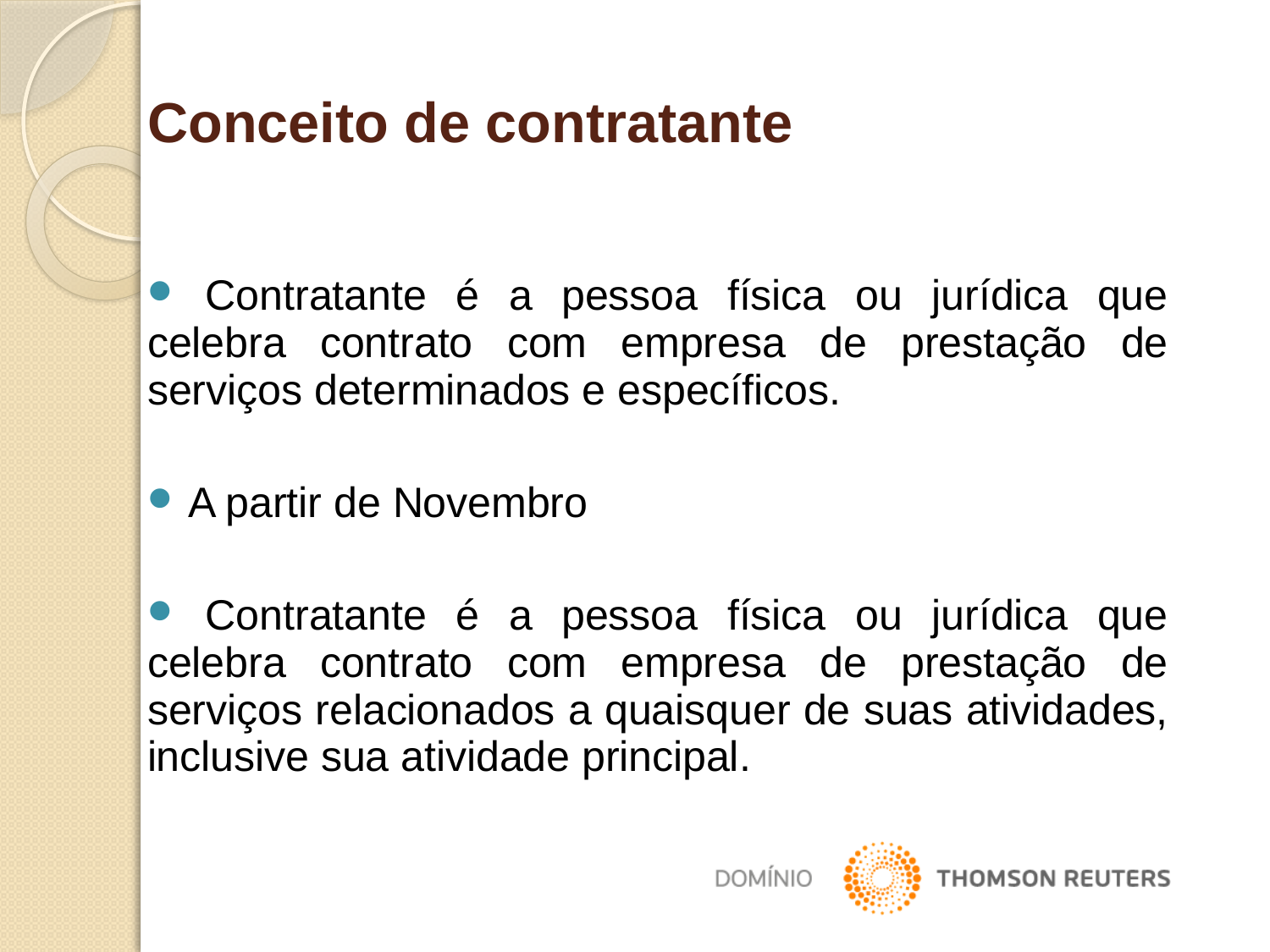

Conceito de contratante
 Contratante é a pessoa física ou jurídica que celebra contrato com empresa de prestação de serviços determinados e específicos.

 A partir de Novembro

 Contratante é a pessoa física ou jurídica que celebra contrato com empresa de prestação de serviços relacionados a quaisquer de suas atividades, inclusive sua atividade principal.